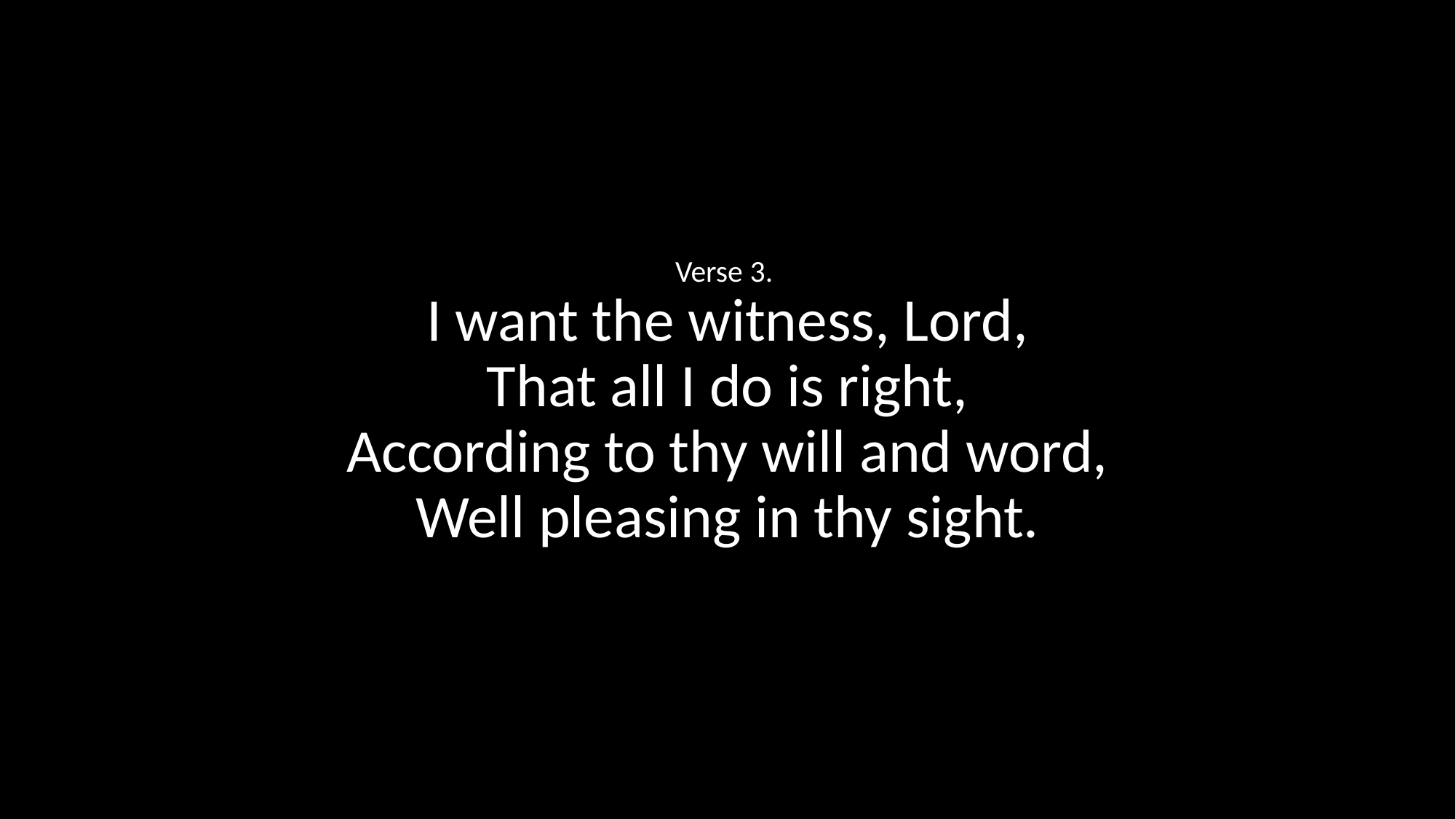

Verse 3.
I want the witness, Lord,
That all I do is right,
According to thy will and word,
Well pleasing in thy sight.